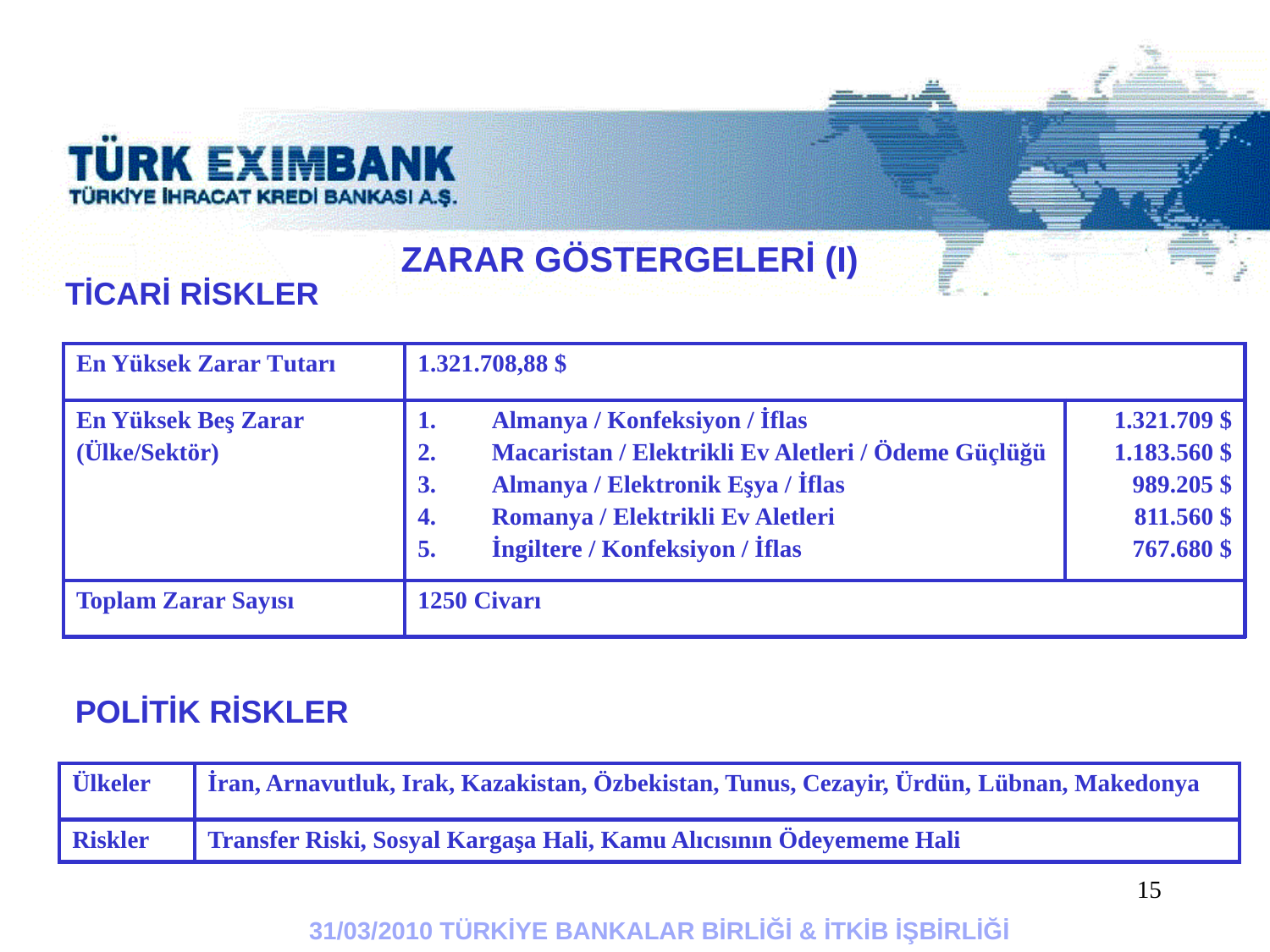

ZARAR GÖSTERGELERİ (I)
TİCARİ RİSKLER

| En Yüksek Zarar Tutarı | 1.321.708,88 $ |  |
| --- | --- | --- |
| En Yüksek Beş Zarar (Ülke/Sektör) | Almanya / Konfeksiyon / İflas Macaristan / Elektrikli Ev Aletleri / Ödeme Güçlüğü Almanya / Elektronik Eşya / İflas Romanya / Elektrikli Ev Aletleri İngiltere / Konfeksiyon / İflas | 1.321.709 $ 1.183.560 $ 989.205 $ 811.560 $ 767.680 $ |
| Toplam Zarar Sayısı | 1250 Civarı |  |
POLİTİK RİSKLER

| Ülkeler | İran, Arnavutluk, Irak, Kazakistan, Özbekistan, Tunus, Cezayir, Ürdün, Lübnan, Makedonya |
| --- | --- |
| Riskler | Transfer Riski, Sosyal Kargaşa Hali, Kamu Alıcısının Ödeyememe Hali |
15
31/03/2010 TÜRKİYE BANKALAR BİRLİĞİ & İTKİB İŞBİRLİĞİ